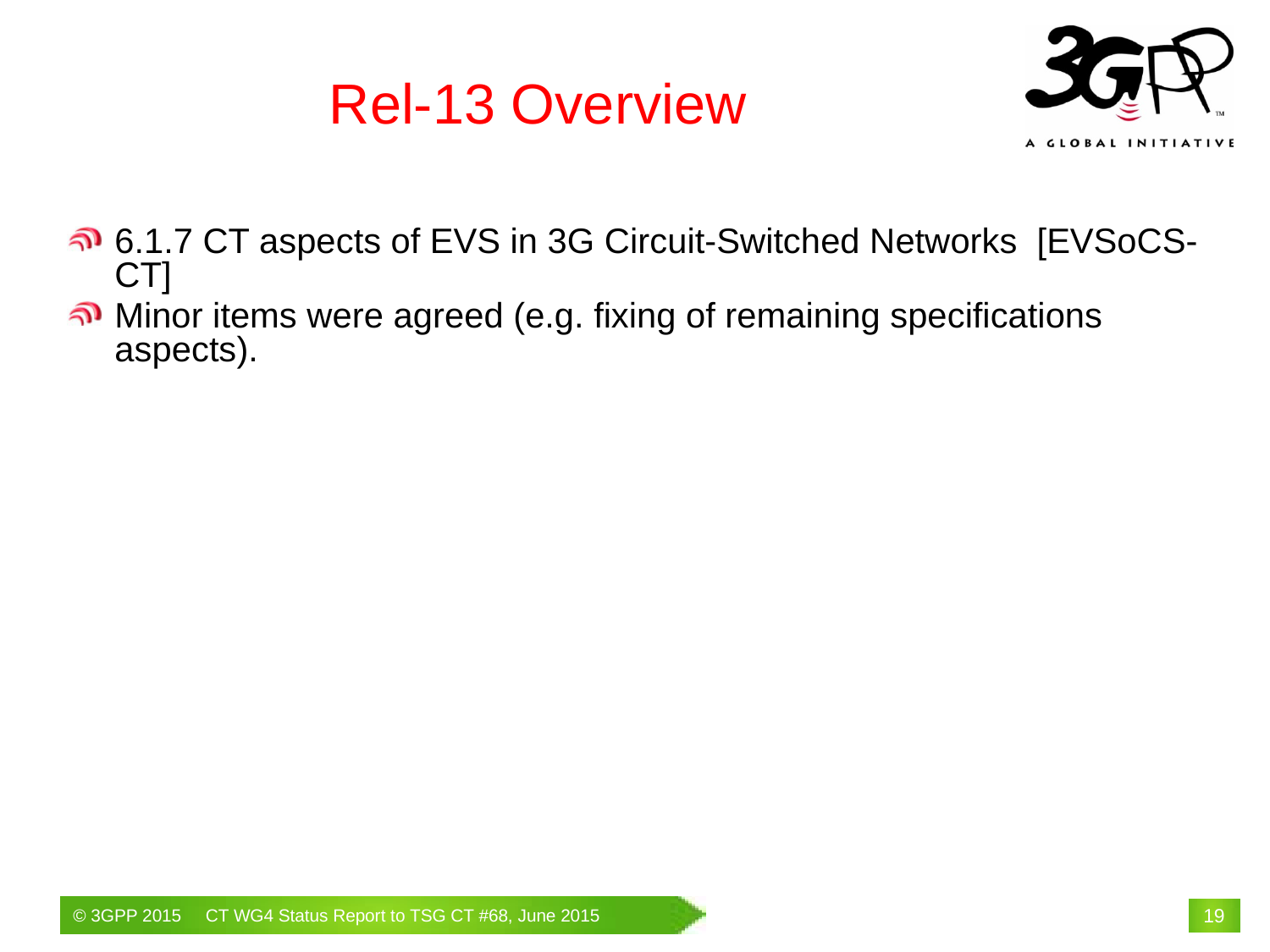

# Rel-13 Overview
6.1.7 CT aspects of EVS in 3G Circuit-Switched Networks  [EVSoCS-CT]
Minor items were agreed (e.g. fixing of remaining specifications aspects).